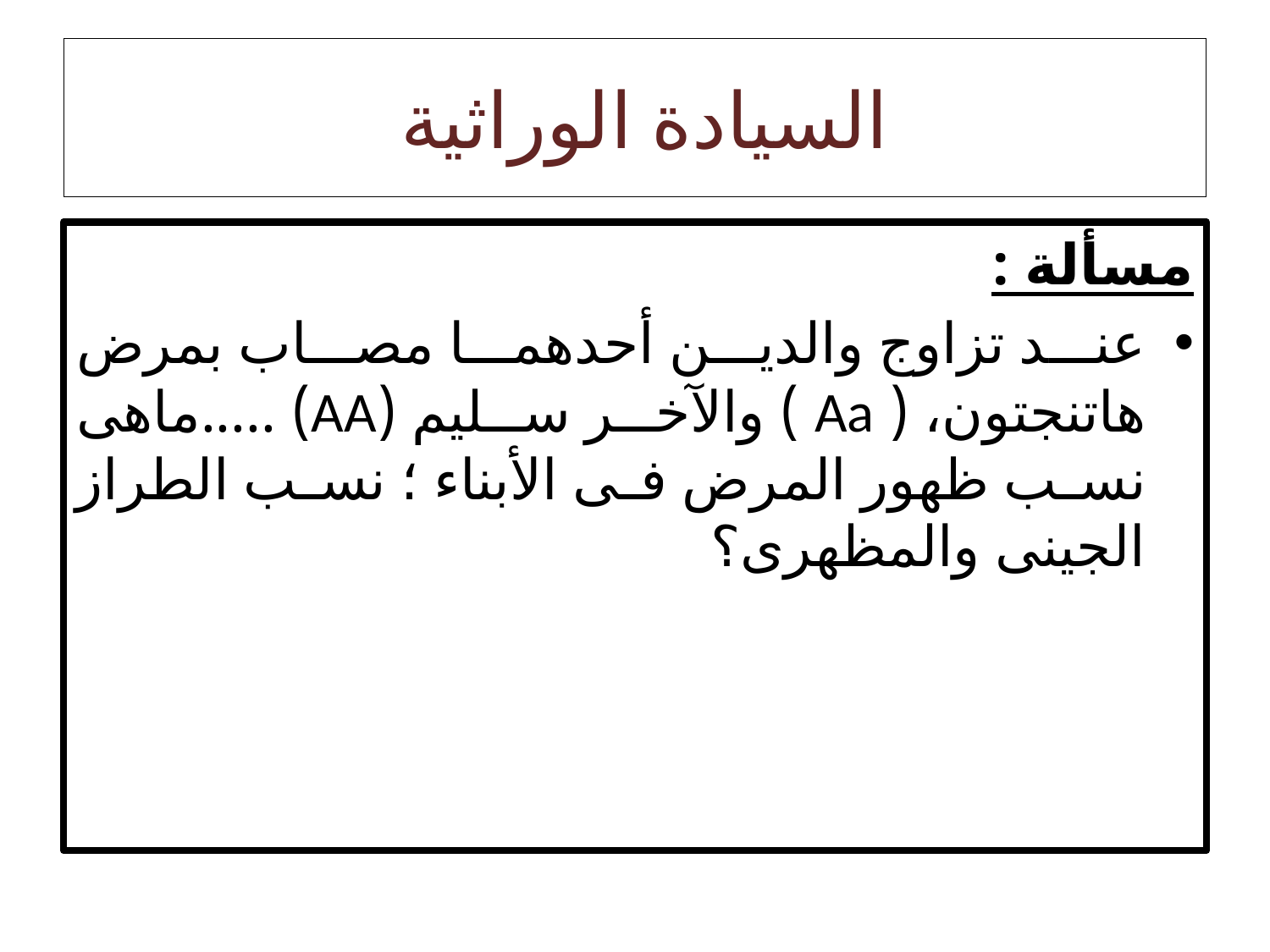

# السيادة الوراثية
مسألة :
عند تزاوج والدين أحدهما مصاب بمرض هاتنجتون، ( Aa ) والآخر سليم (AA) .....ماهى نسب ظهور المرض فى الأبناء ؛ نسب الطراز الجينى والمظهرى؟